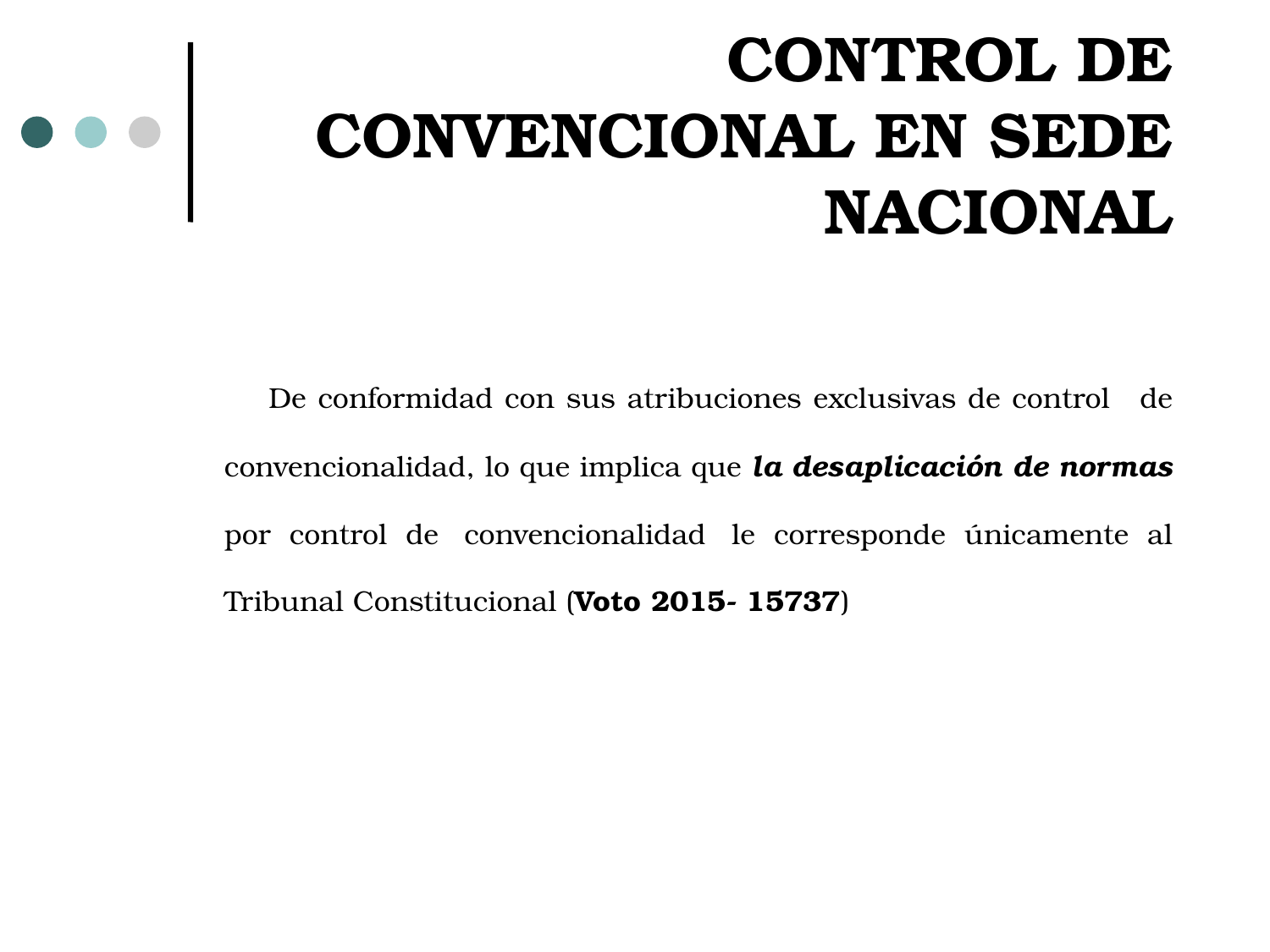

# CONTROL DE CONVENCIONAL EN SEDE NACIONAL

    De conformidad con sus atribuciones exclusivas de control  de convencionalidad, lo que implica que la desaplicación de normas por control de convencionalidad le corresponde únicamente al Tribunal Constitucional (Voto 2015- 15737)